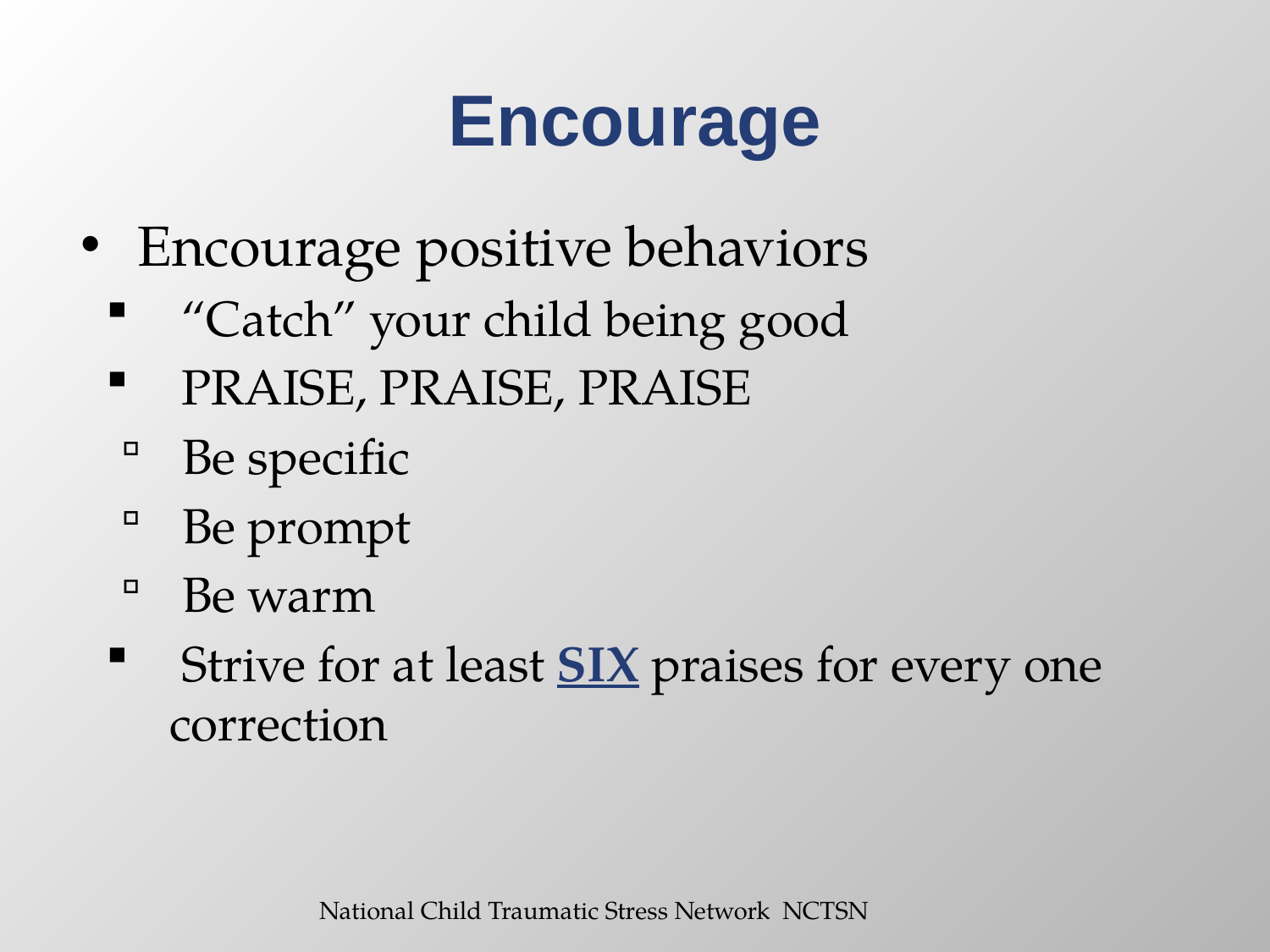

# Encourage
Encourage positive behaviors
 “Catch” your child being good
 PRAISE, PRAISE, PRAISE
 Be specific
 Be prompt
 Be warm
 Strive for at least SIX praises for every one correction
National Child Traumatic Stress Network  NCTSN